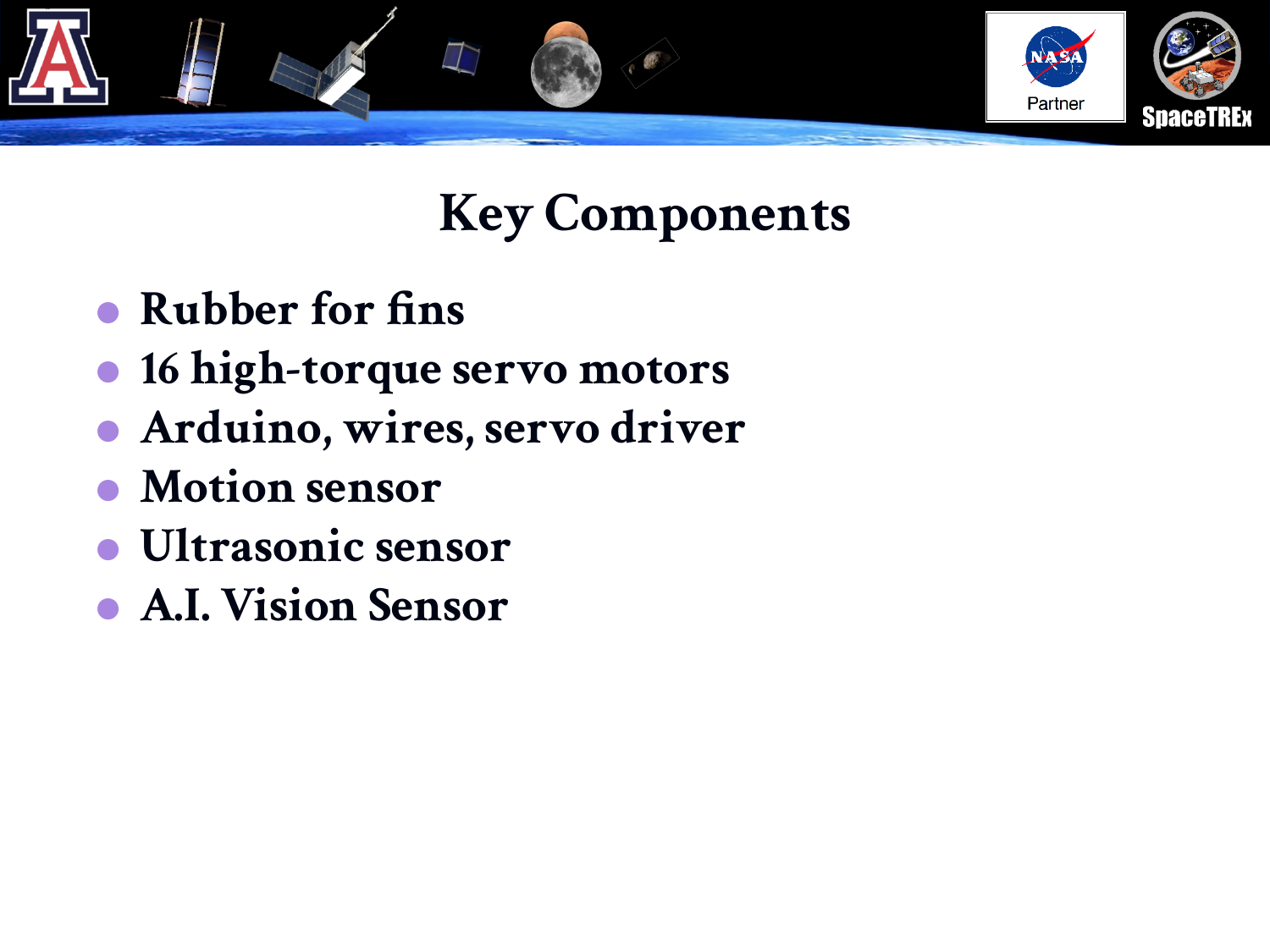

# Key Components
Rubber for fins
16 high-torque servo motors
Arduino, wires, servo driver
Motion sensor
Ultrasonic sensor
A.I. Vision Sensor